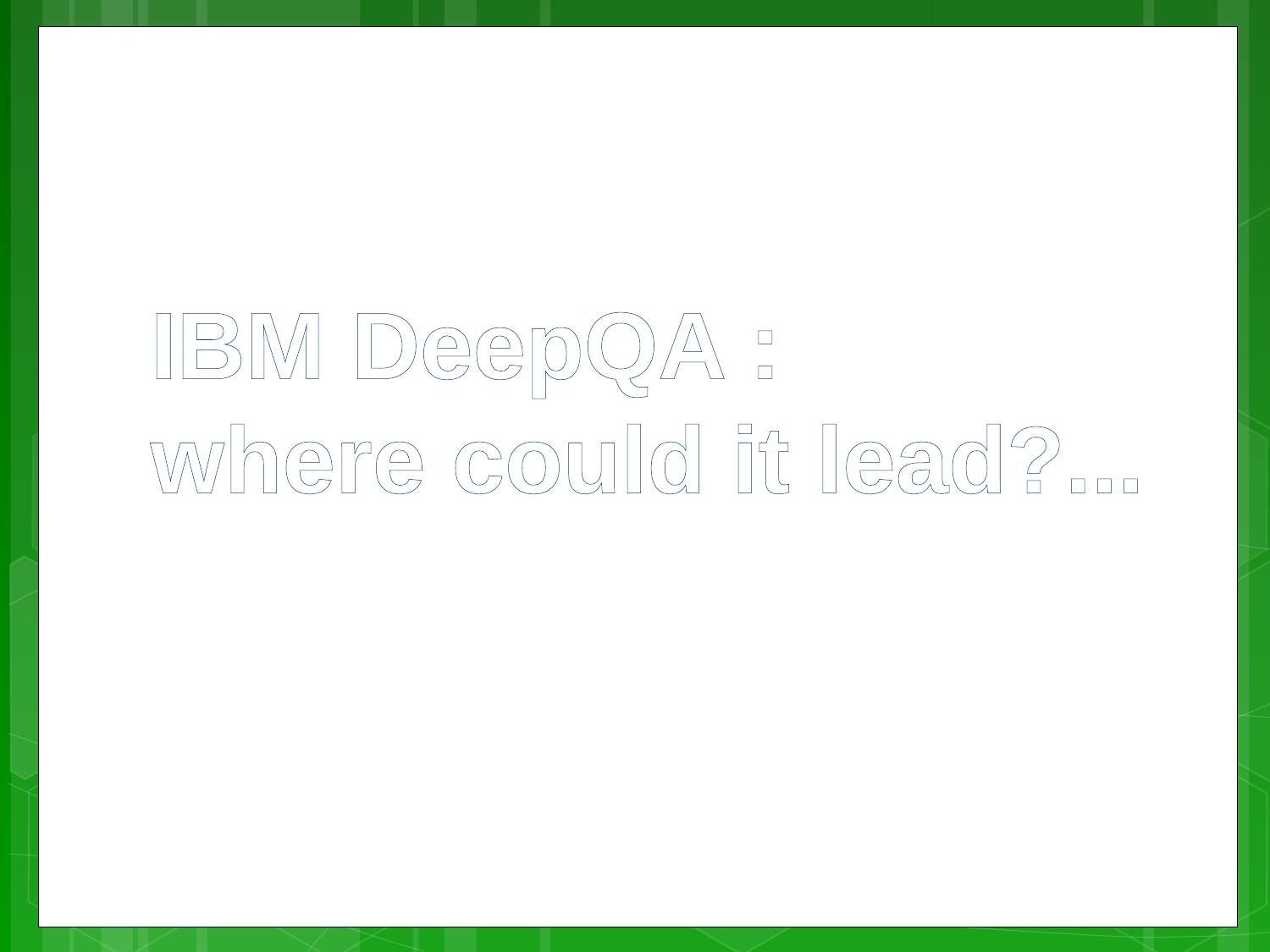

IBM DeepQA :
where could it lead?...